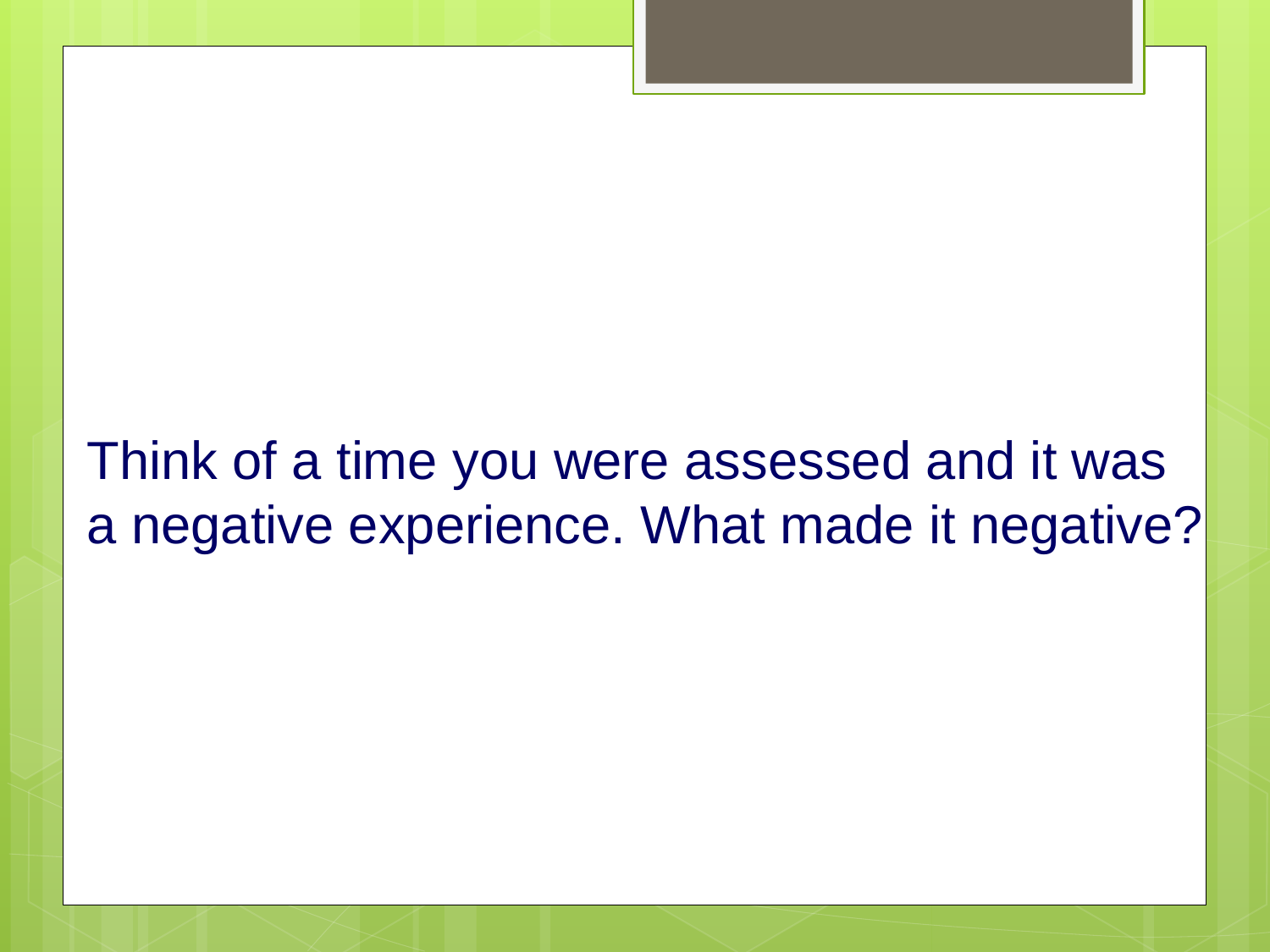

# Think of a time you were assessed and it was a negative experience. What made it negative?